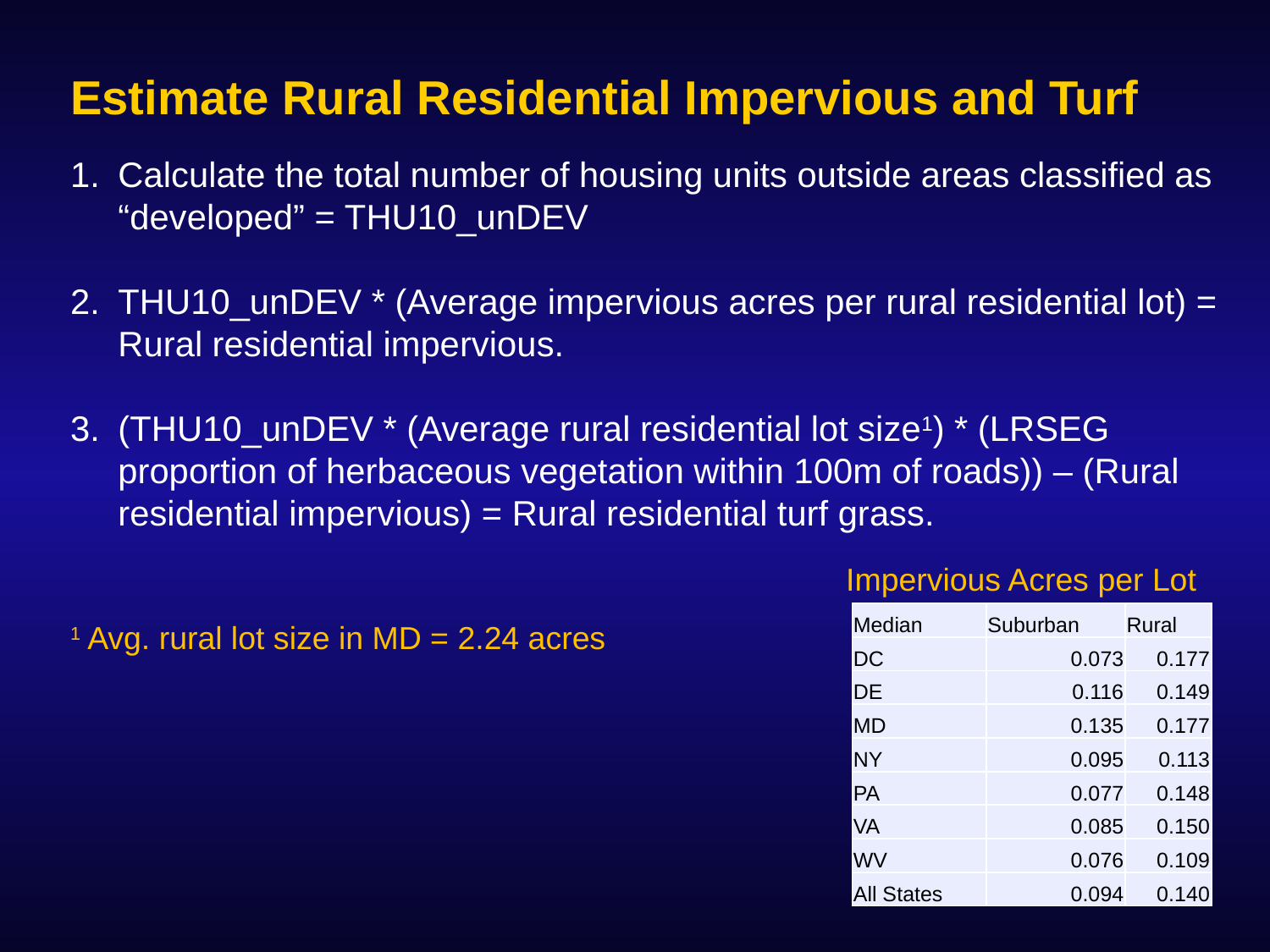

# Estimate Rural Residential Impervious and Turf
Calculate the total number of housing units outside areas classified as “developed” = THU10_unDEV

THU10_unDEV * (Average impervious acres per rural residential lot) = Rural residential impervious.

(THU10_unDEV * (Average rural residential lot size1) * (LRSEG proportion of herbaceous vegetation within 100m of roads)) – (Rural residential impervious) = Rural residential turf grass.

1 Avg. rural lot size in MD = 2.24 acres
Impervious Acres per Lot
| Median | Suburban | Rural |
| --- | --- | --- |
| DC | 0.073 | 0.177 |
| DE | 0.116 | 0.149 |
| MD | 0.135 | 0.177 |
| NY | 0.095 | 0.113 |
| PA | 0.077 | 0.148 |
| VA | 0.085 | 0.150 |
| WV | 0.076 | 0.109 |
| All States | 0.094 | 0.140 |